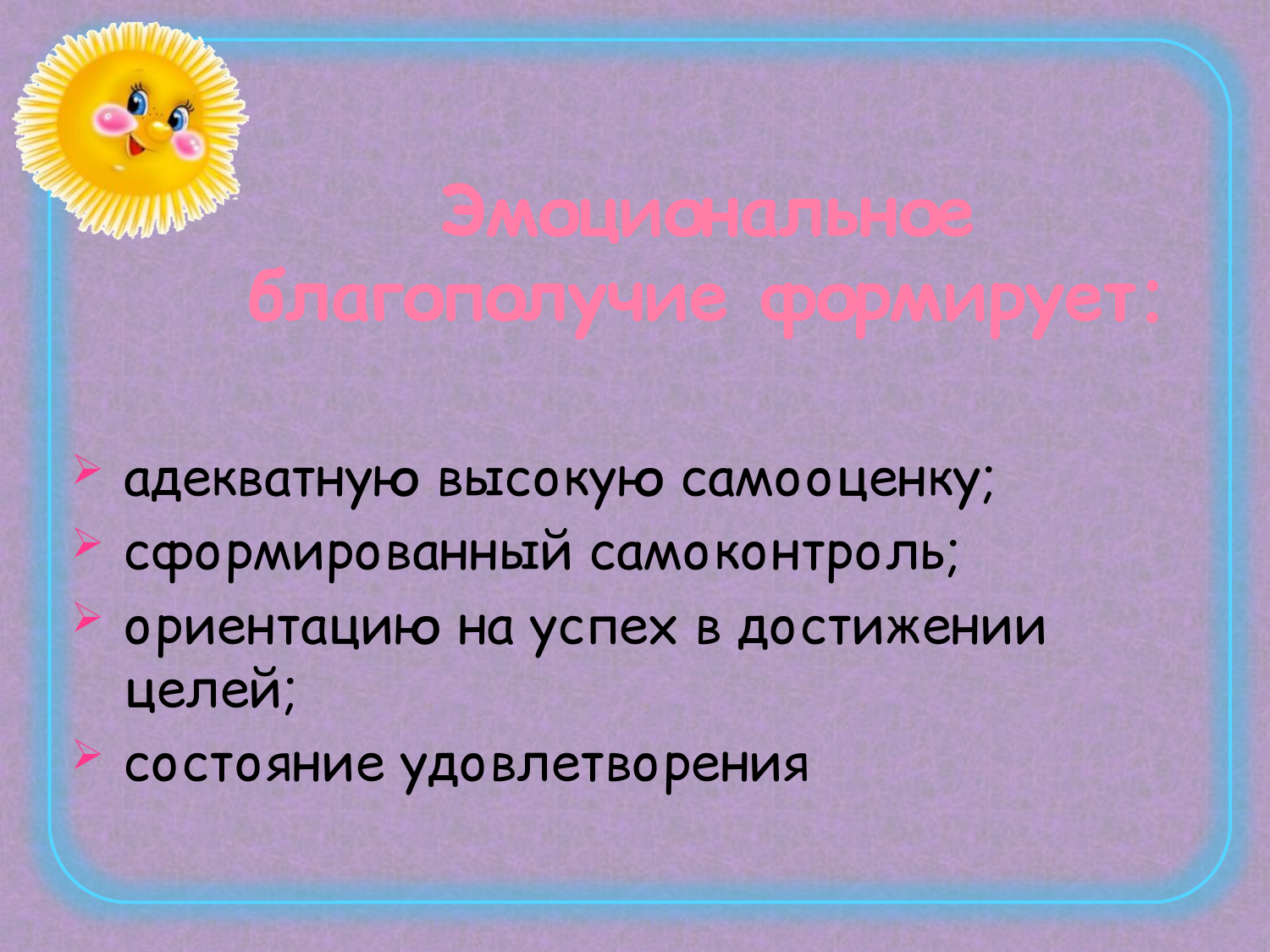

Эмоциональное благополучие формирует:
адекватную высокую самооценку;
сформированный самоконтроль;
ориентацию на успех в достижении целей;
состояние удовлетворения